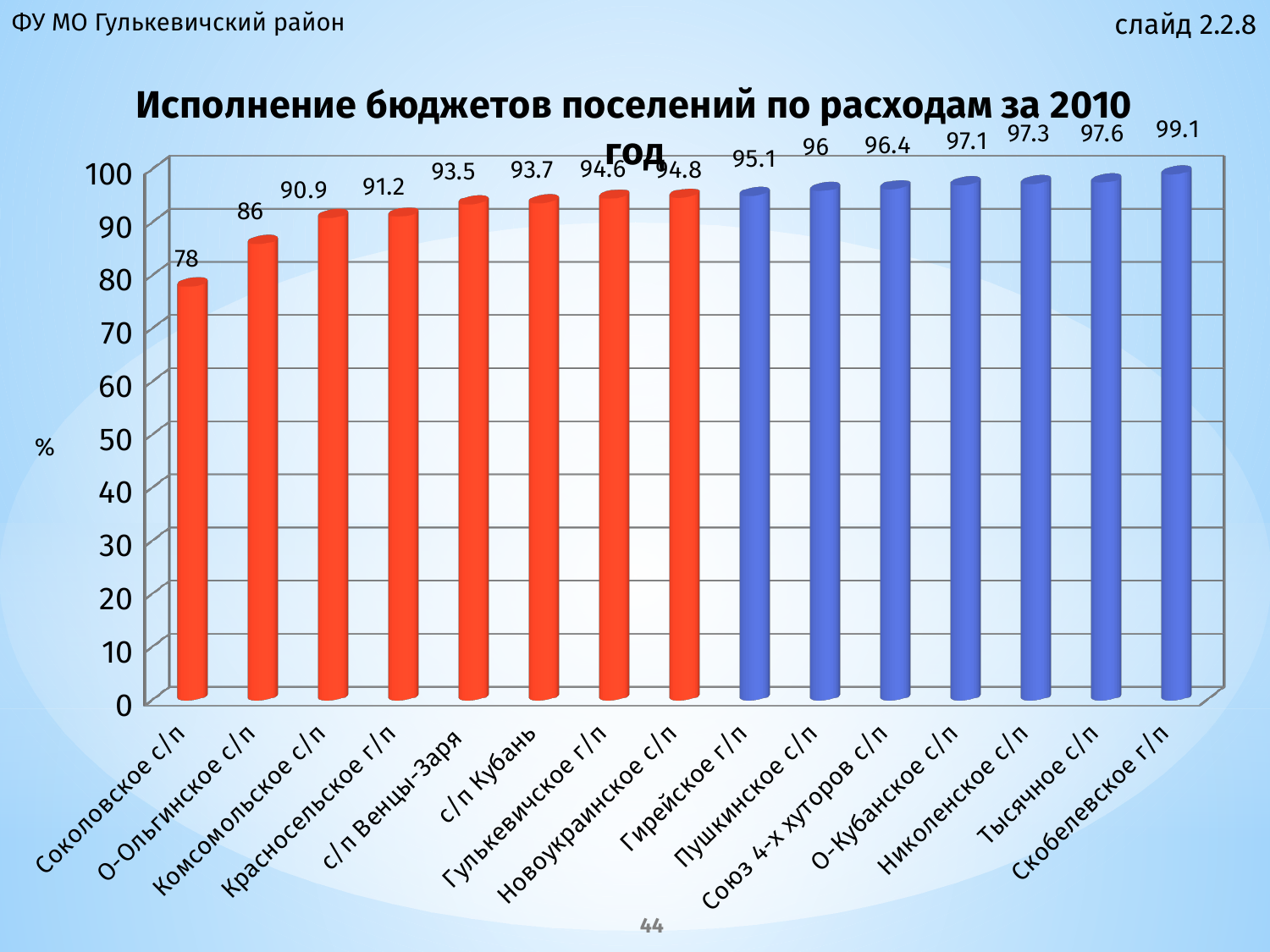

слайд 2.2.8
ФУ МО Гулькевичский район

[unsupported chart]

44